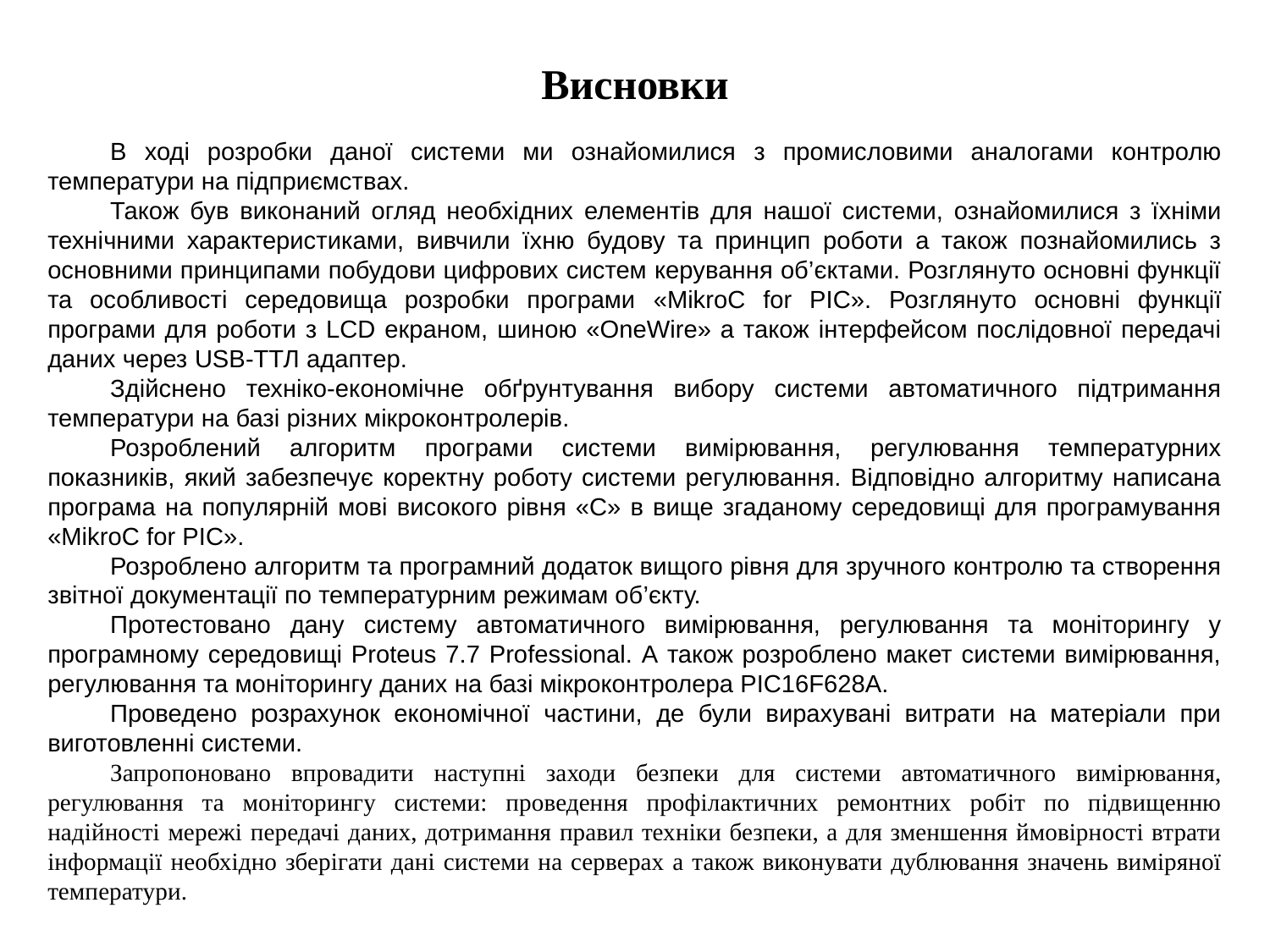

# Висновки
В ході розробки даної системи ми ознайомилися з промисловими аналогами контролю температури на підприємствах.
Також був виконаний огляд необхідних елементів для нашої системи, ознайомилися з їхніми технічними характеристиками, вивчили їхню будову та принцип роботи а також познайомились з основними принципами побудови цифрових систем керування об’єктами. Розглянуто основні функції та особливості середовища розробки програми «MikroC for PIC». Розглянуто основні функції програми для роботи з LCD екраном, шиною «OneWire» а також інтерфейсом послідовної передачі даних через USB-ТТЛ адаптер.
Здійснено техніко-економічне обґрунтування вибору системи автоматичного підтримання температури на базі різних мікроконтролерів.
Розроблений алгоритм програми системи вимірювання, регулювання температурних показників, який забезпечує коректну роботу системи регулювання. Відповідно алгоритму написана програма на популярній мові високого рівня «С» в вище згаданому середовищі для програмування «MikroC for PIC».
Розроблено алгоритм та програмний додаток вищого рівня для зручного контролю та створення звітної документації по температурним режимам об’єкту.
Протестовано дану систему автоматичного вимірювання, регулювання та моніторингу у програмному середовищі Proteus 7.7 Professional. А також розроблено макет системи вимірювання, регулювання та моніторингу даних на базі мікроконтролера PIC16F628A.
Проведено розрахунок економічної частини, де були вирахувані витрати на матеріали при виготовленні системи.
Запропоновано впровадити наступні заходи безпеки для системи автоматичного вимірювання, регулювання та моніторингу системи: проведення профілактичних ремонтних робіт по підвищенню надійності мережі передачі даних, дотримання правил техніки безпеки, а для зменшення ймовірності втрати інформації необхідно зберігати дані системи на серверах а також виконувати дублювання значень виміряної температури.